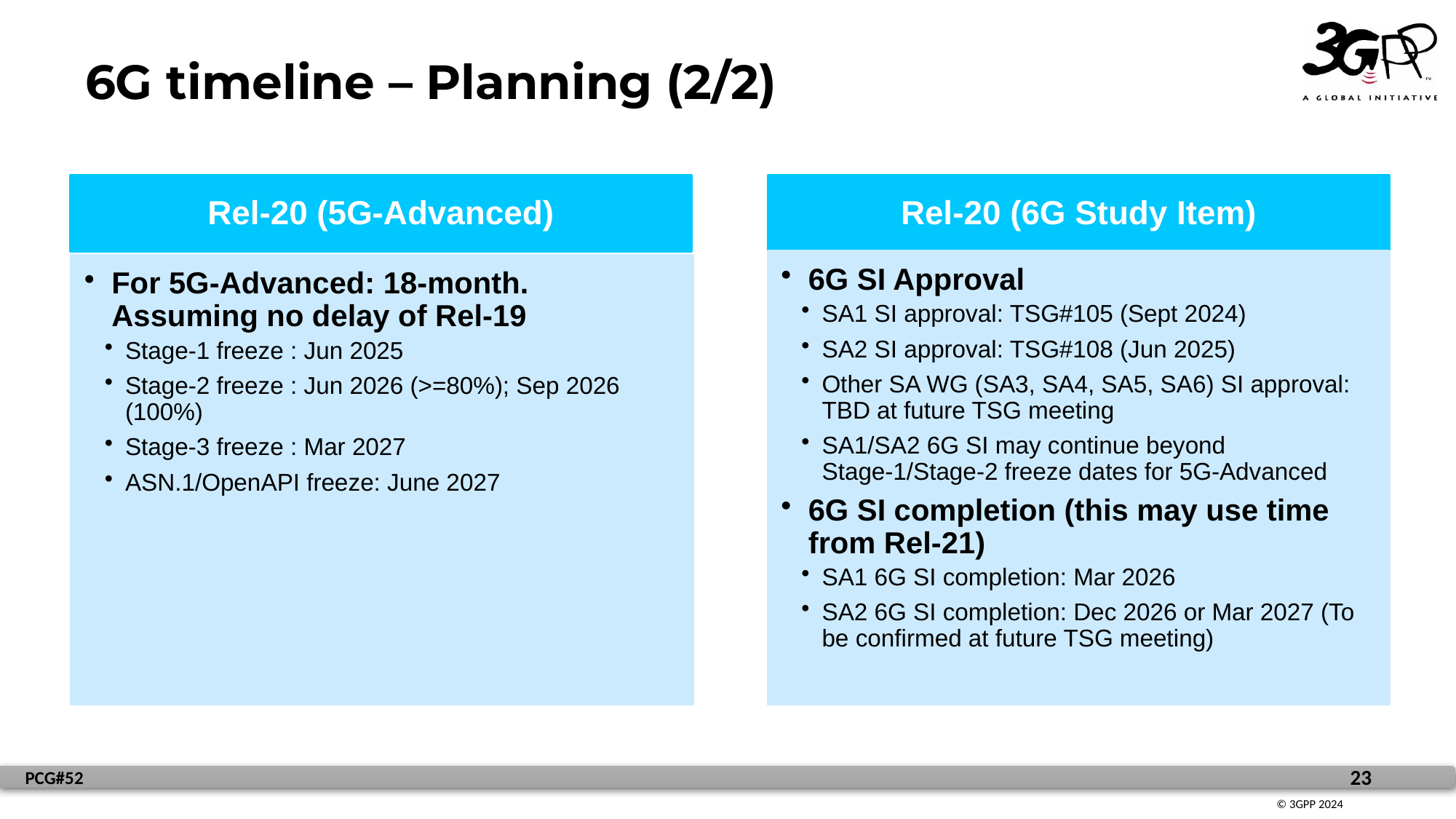

6G timeline – Planning (2/2)
Rel-20 (5G-Advanced)
Rel-20 (6G Study Item)
6G SI Approval
SA1 SI approval: TSG#105 (Sept 2024)
SA2 SI approval: TSG#108 (Jun 2025)
Other SA WG (SA3, SA4, SA5, SA6) SI approval: TBD at future TSG meeting
SA1/SA2 6G SI may continue beyond Stage-1/Stage-2 freeze dates for 5G-Advanced
6G SI completion (this may use time from Rel-21)
SA1 6G SI completion: Mar 2026
SA2 6G SI completion: Dec 2026 or Mar 2027 (To be confirmed at future TSG meeting)

For 5G-Advanced: 18-month. Assuming no delay of Rel-19
Stage-1 freeze : Jun 2025
Stage-2 freeze : Jun 2026 (>=80%); Sep 2026 (100%)
Stage-3 freeze : Mar 2027
ASN.1/OpenAPI freeze: June 2027